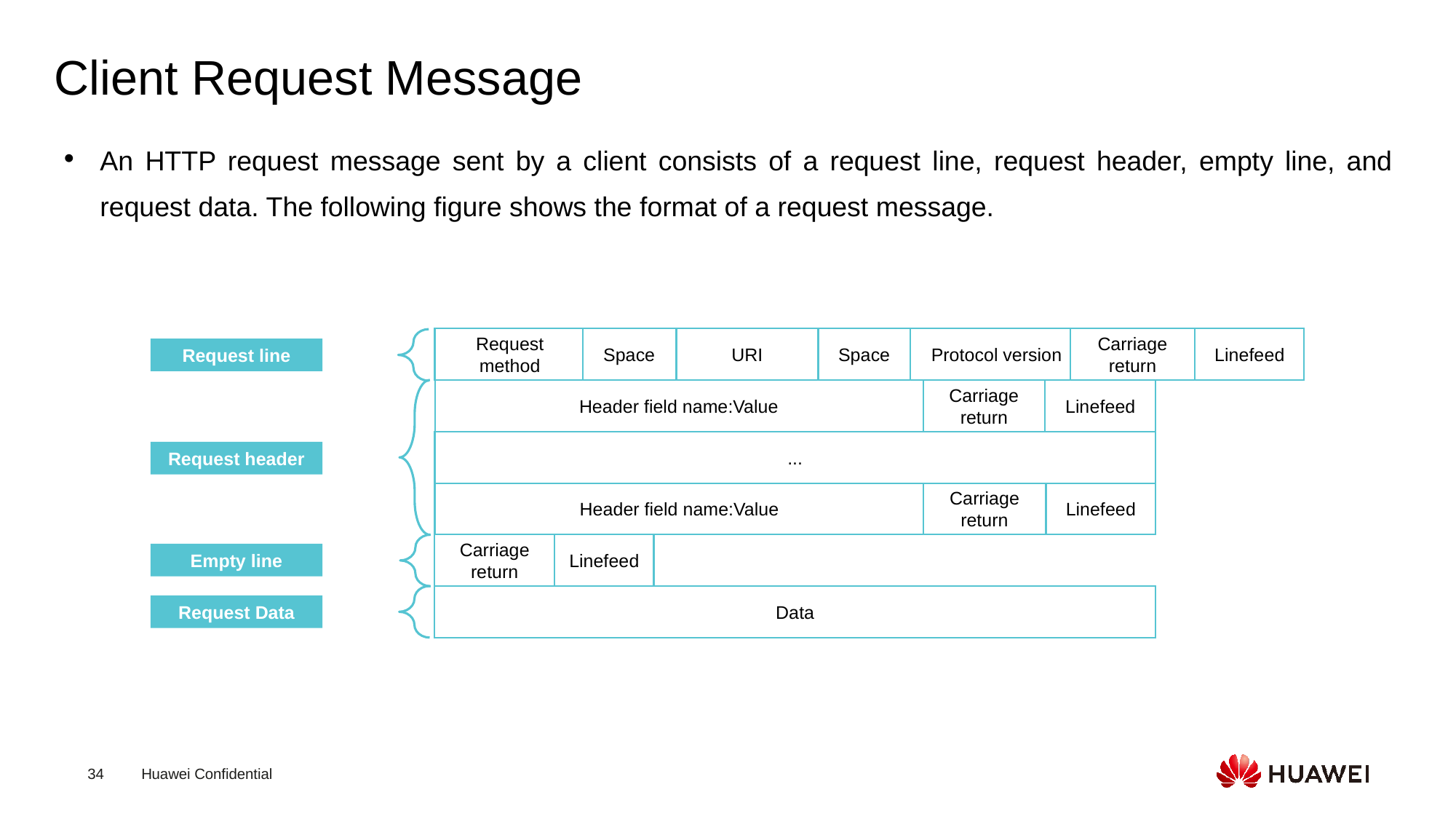

# Client Request Message
An HTTP request message sent by a client consists of a request line, request header, empty line, and request data. The following figure shows the format of a request message.

Request method
Space
URI
Space
Protocol version
Carriage return
Linefeed
Header field name:Value
Carriage return
Linefeed
...
Header field name:Value
Carriage return
Linefeed
Carriage return
Linefeed
Data

Request line

Request header

Empty line

Request Data